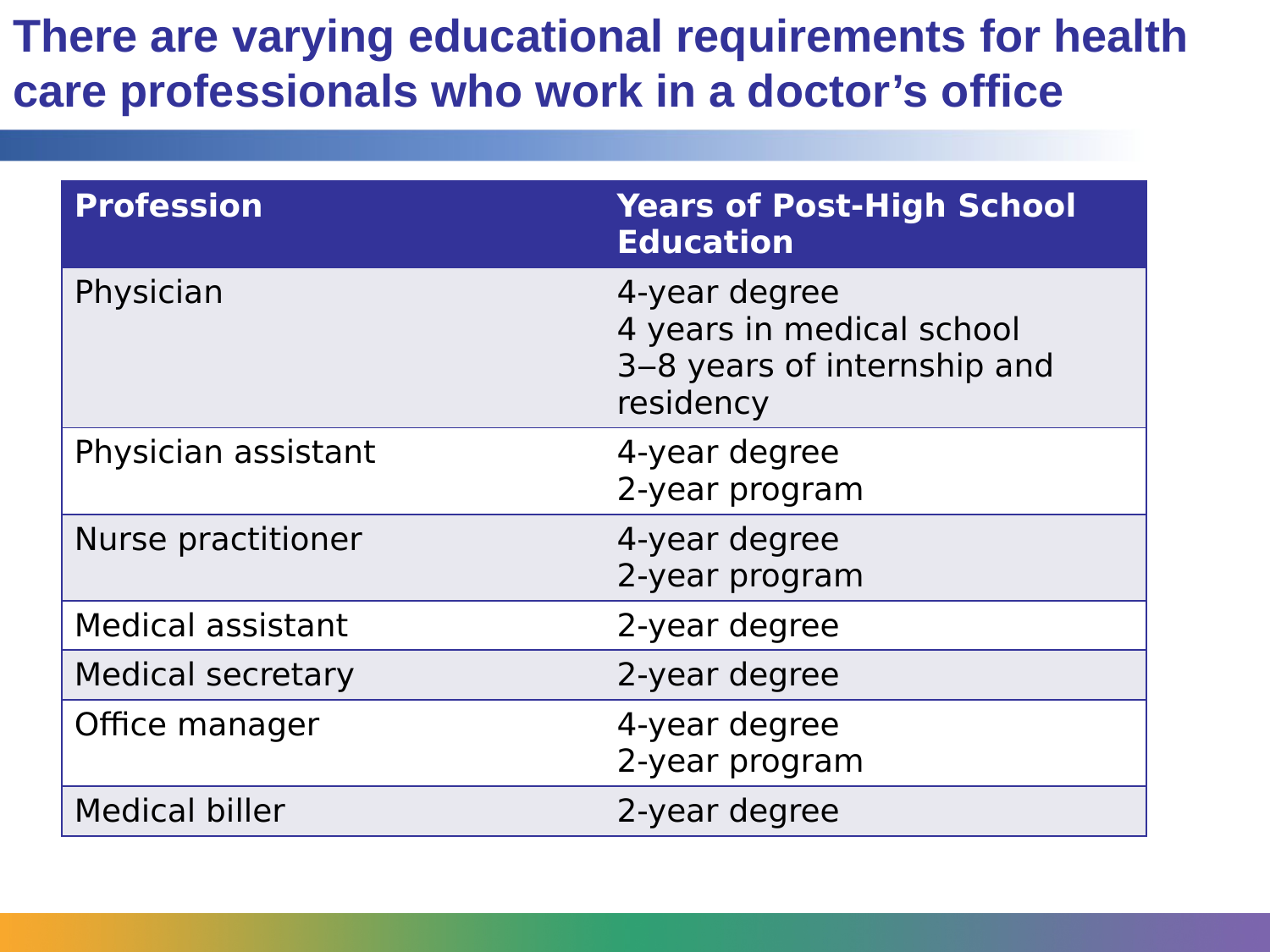

There are varying educational requirements for health care professionals who work in a doctor’s office
| Profession | Years of Post-High School Education |
| --- | --- |
| Physician | 4-year degree 4 years in medical school 3‒8 years of internship and residency |
| Physician assistant | 4-year degree 2-year program |
| Nurse practitioner | 4-year degree 2-year program |
| Medical assistant | 2-year degree |
| Medical secretary | 2-year degree |
| Office manager | 4-year degree 2-year program |
| Medical biller | 2-year degree |